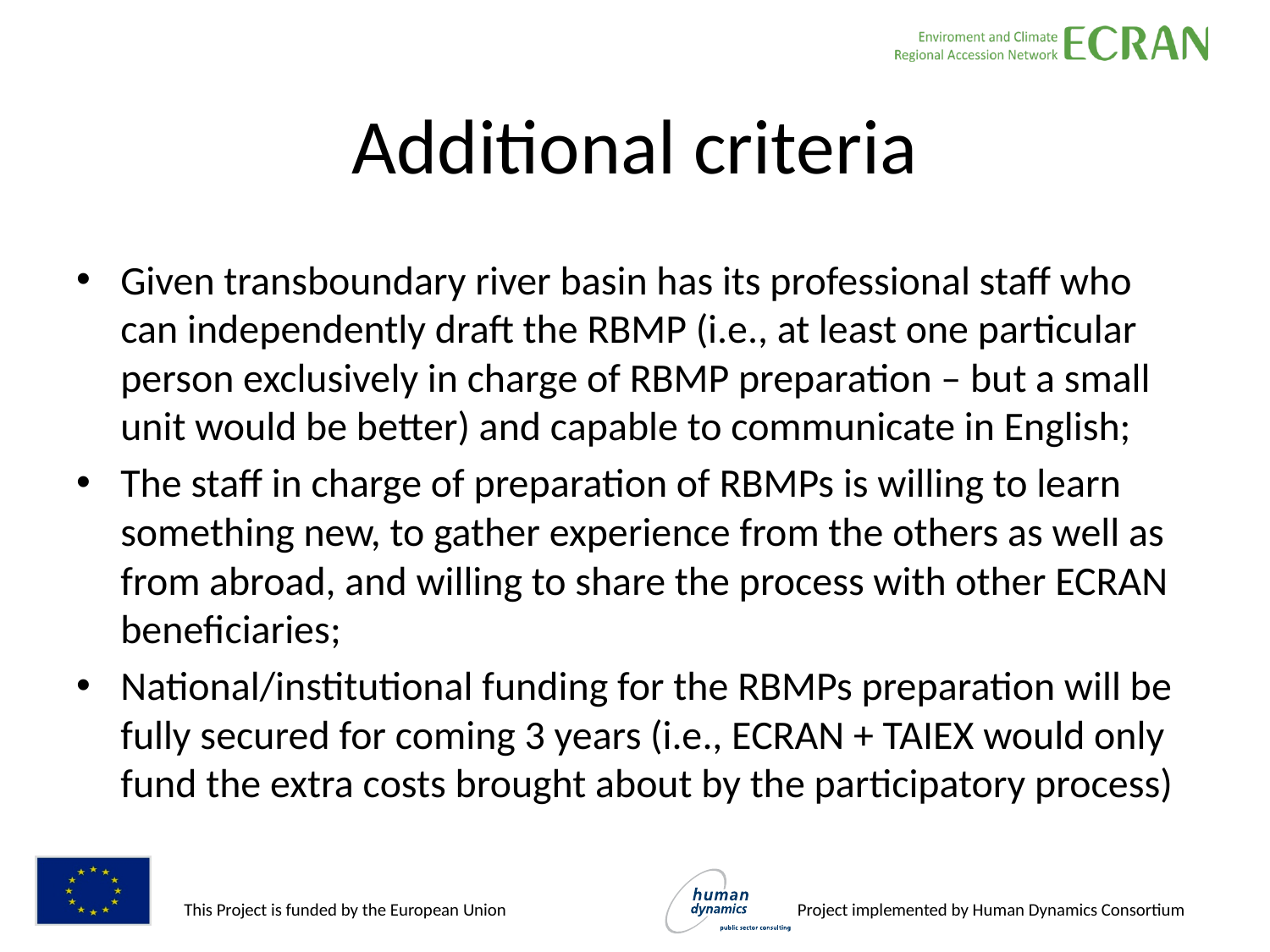

# Additional criteria
Given transboundary river basin has its professional staff who can independently draft the RBMP (i.e., at least one particular person exclusively in charge of RBMP preparation – but a small unit would be better) and capable to communicate in English;
The staff in charge of preparation of RBMPs is willing to learn something new, to gather experience from the others as well as from abroad, and willing to share the process with other ECRAN beneficiaries;
National/institutional funding for the RBMPs preparation will be fully secured for coming 3 years (i.e., ECRAN + TAIEX would only fund the extra costs brought about by the participatory process)